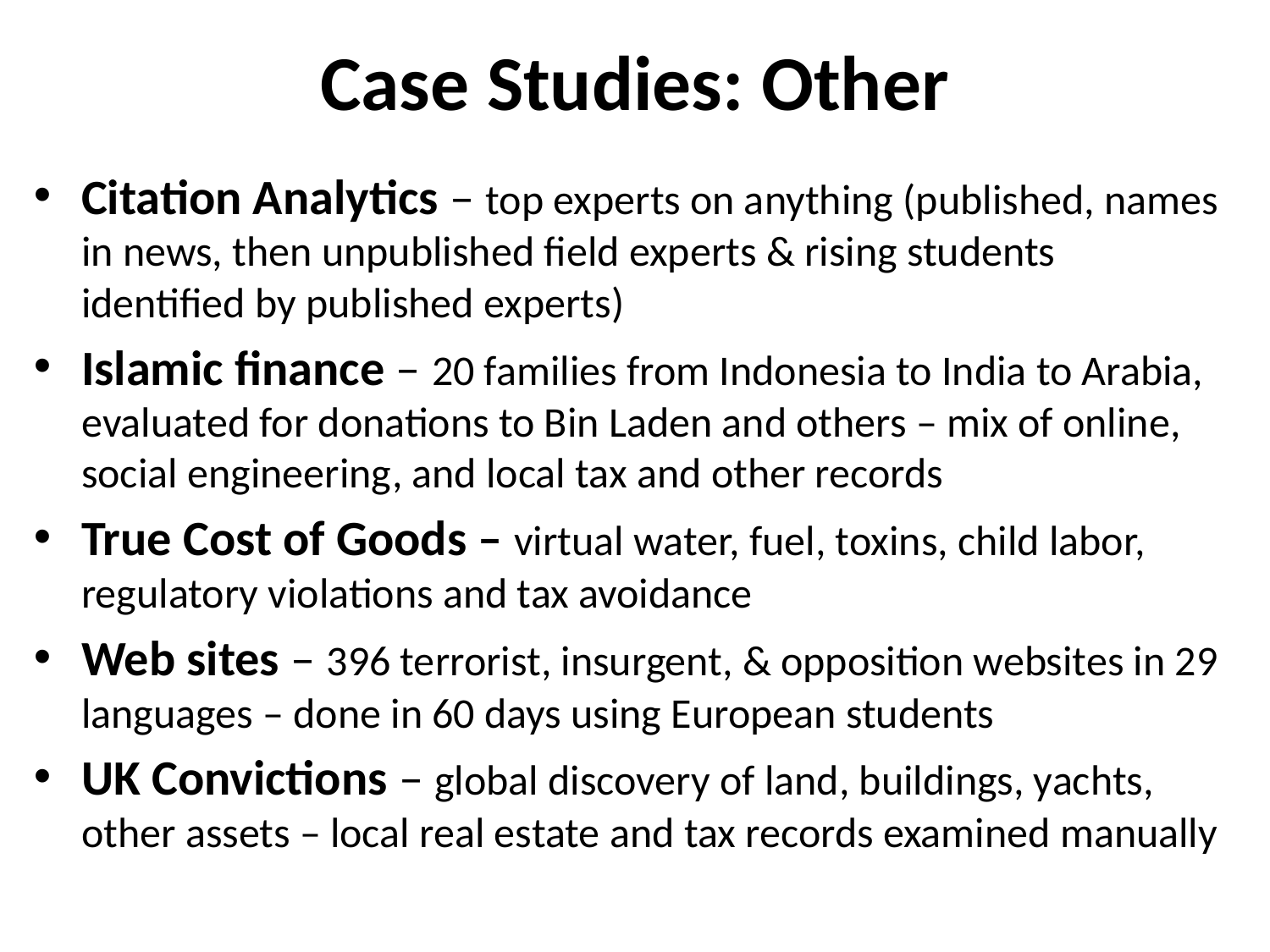

# Case Studies: Other
Citation Analytics – top experts on anything (published, names in news, then unpublished field experts & rising students identified by published experts)
Islamic finance – 20 families from Indonesia to India to Arabia, evaluated for donations to Bin Laden and others – mix of online, social engineering, and local tax and other records
True Cost of Goods – virtual water, fuel, toxins, child labor, regulatory violations and tax avoidance
Web sites – 396 terrorist, insurgent, & opposition websites in 29 languages – done in 60 days using European students
UK Convictions – global discovery of land, buildings, yachts, other assets – local real estate and tax records examined manually